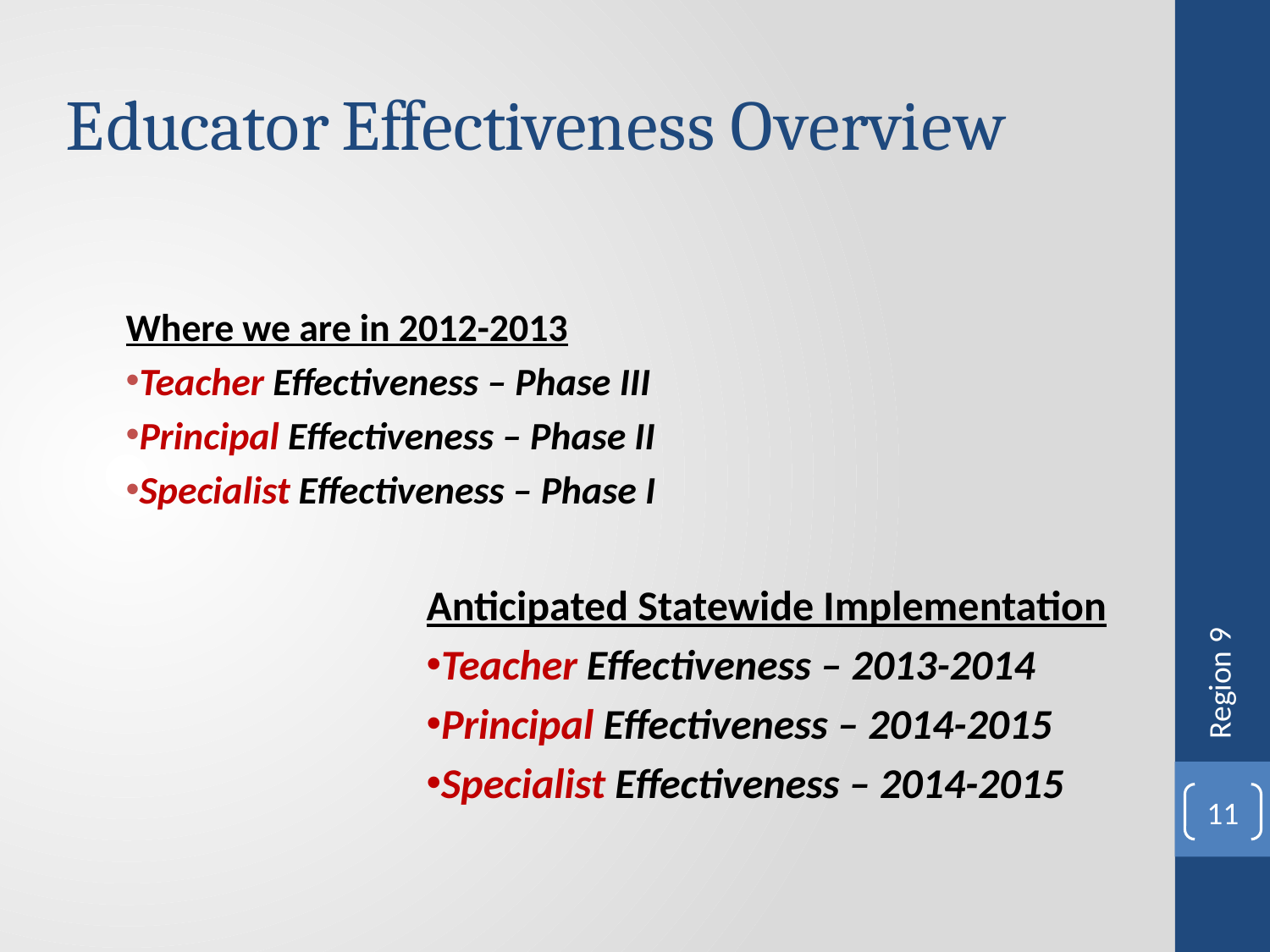

# Educator Effectiveness Overview
Where we are in 2012-2013
Teacher Effectiveness – Phase III
Principal Effectiveness – Phase II
Specialist Effectiveness – Phase I

Region 9
Anticipated Statewide Implementation
Teacher Effectiveness – 2013-2014
Principal Effectiveness – 2014-2015
Specialist Effectiveness – 2014-2015

11